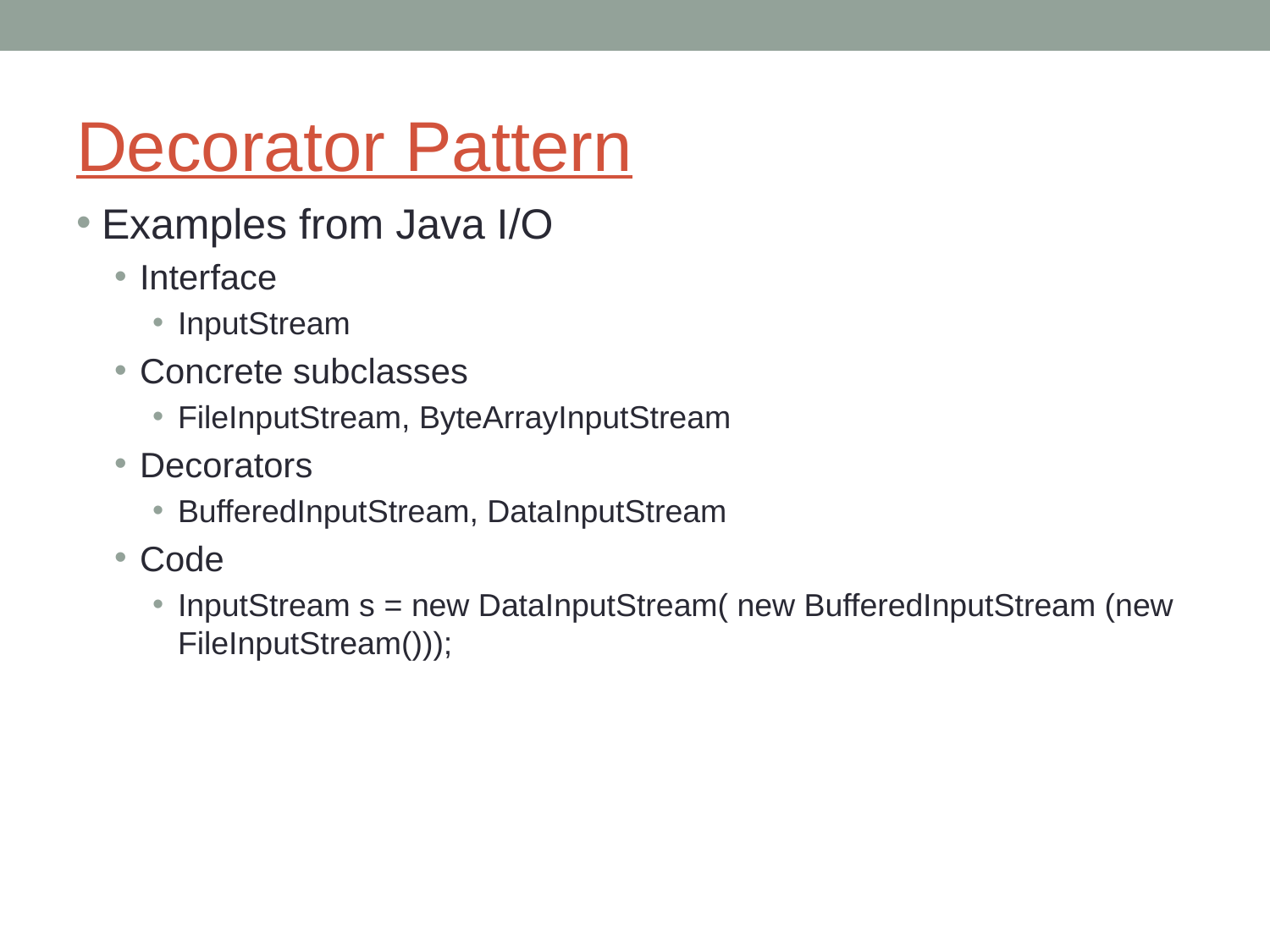

# Decorator Pattern
Examples from Java I/O
Interface
InputStream
Concrete subclasses
FileInputStream, ByteArrayInputStream
Decorators
BufferedInputStream, DataInputStream
Code
InputStream s = new DataInputStream( new BufferedInputStream (new FileInputStream()));